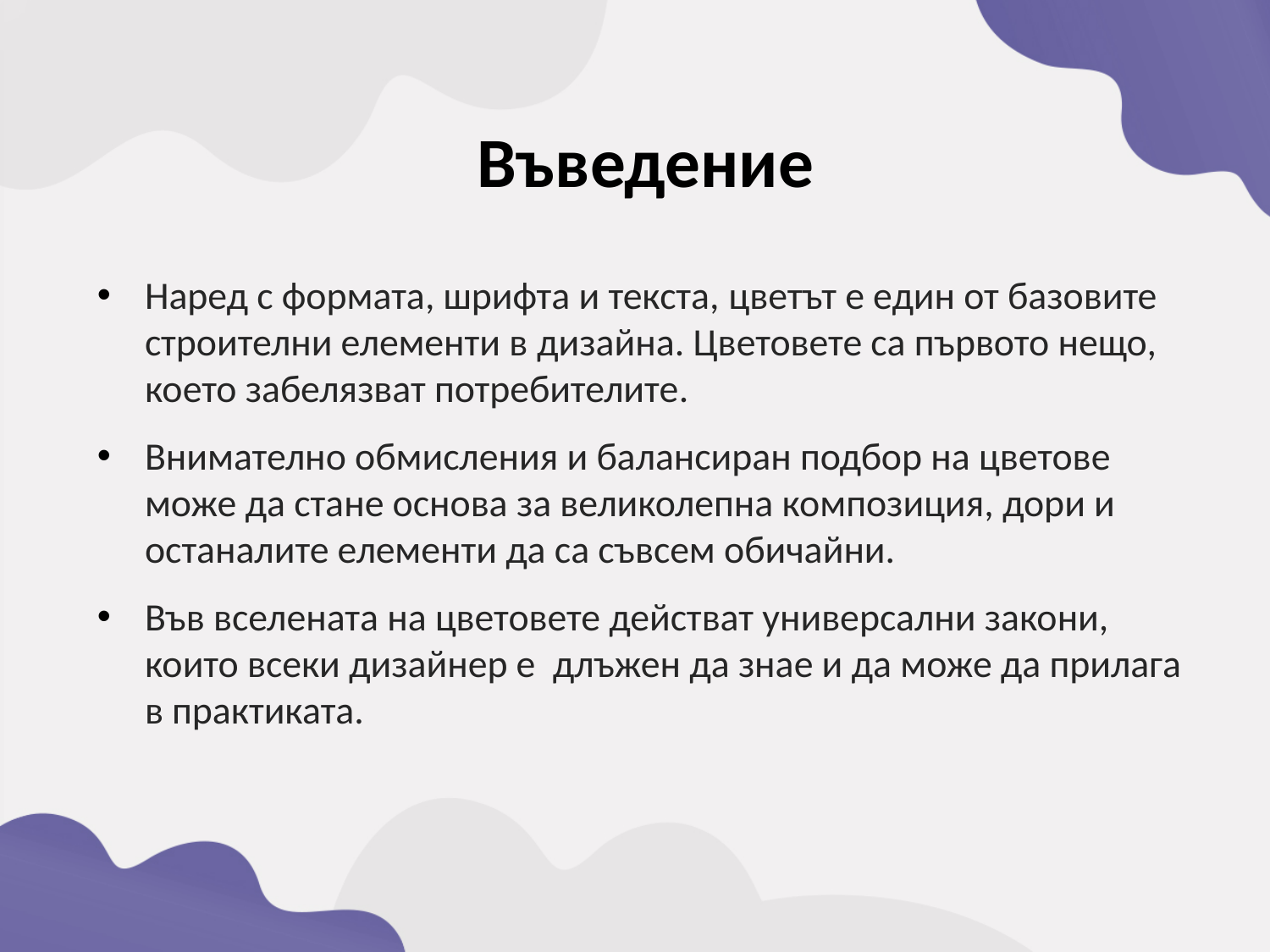

Въведение
Наред с формата, шрифта и текста, цветът е един от базовите строителни елементи в дизайна. Цветовете са първото нещо,  което забелязват потребителите.
Внимателно обмисления и балансиран подбор на цветове може да стане основа за великолепна композиция, дори и останалите елементи да са съвсем обичайни.
Във вселената на цветовете действат универсални закони, които всеки дизайнер е  длъжен да знае и да може да прилага в практиката.